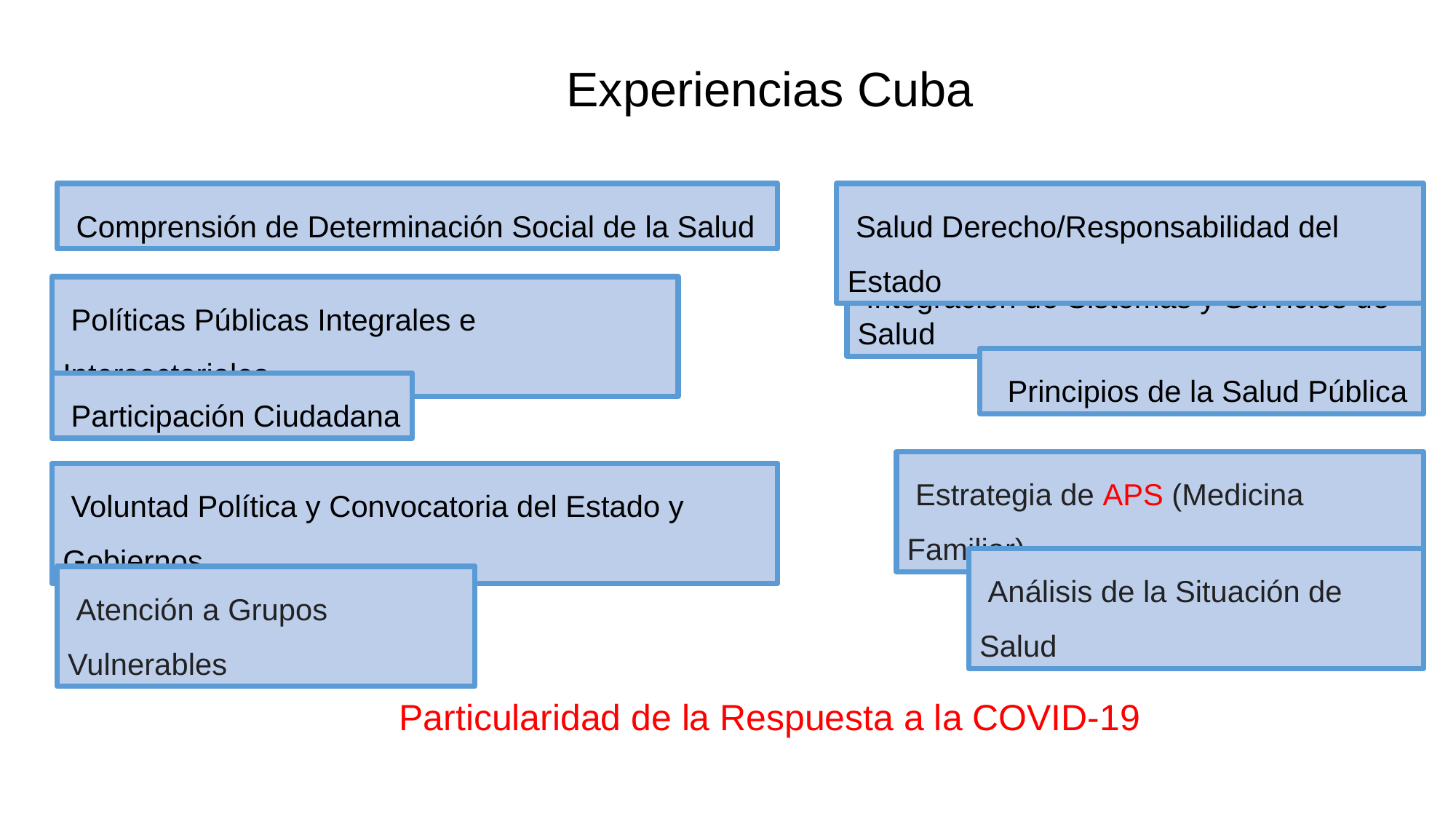

Experiencias Cuba
 Comprensión de Determinación Social de la Salud
 Políticas Públicas Integrales e Intersectoriales
 Participación Ciudadana
 Voluntad Política y Convocatoria del Estado y Gobiernos
 Atención a Grupos Vulnerables
 Salud Derecho/Responsabilidad del Estado
 Integración de Sistemas y Servicios de Salud
  Principios de la Salud Pública
 Estrategia de APS (Medicina Familiar)
 Análisis de la Situación de Salud
Particularidad de la Respuesta a la COVID-19